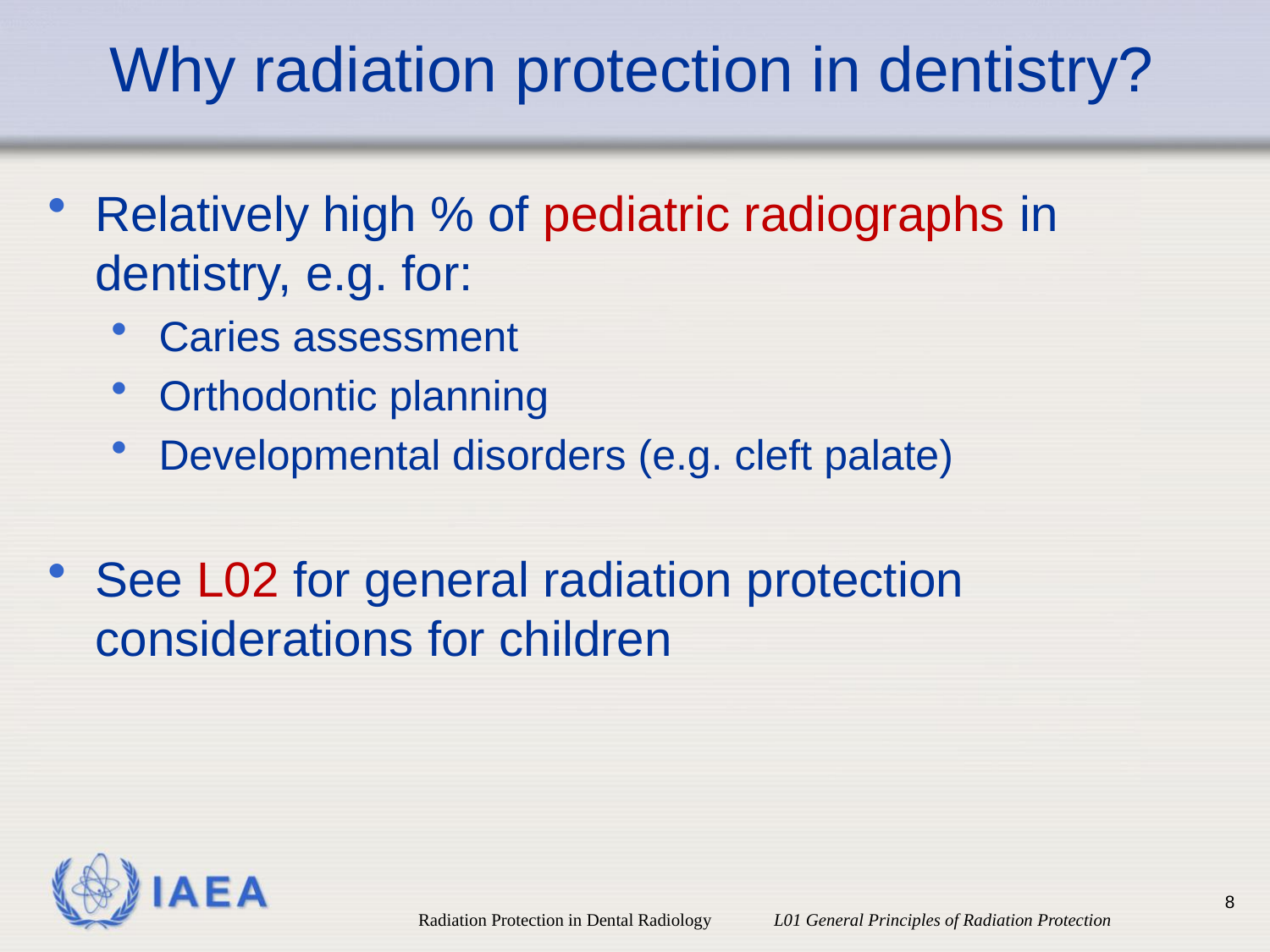

# Why radiation protection in dentistry?
Relatively high % of pediatric radiographs in dentistry, e.g. for:
Caries assessment
Orthodontic planning
Developmental disorders (e.g. cleft palate)

See L02 for general radiation protection considerations for children

8
Radiation Protection in Dental Radiology              L01 General Principles of Radiation Protection